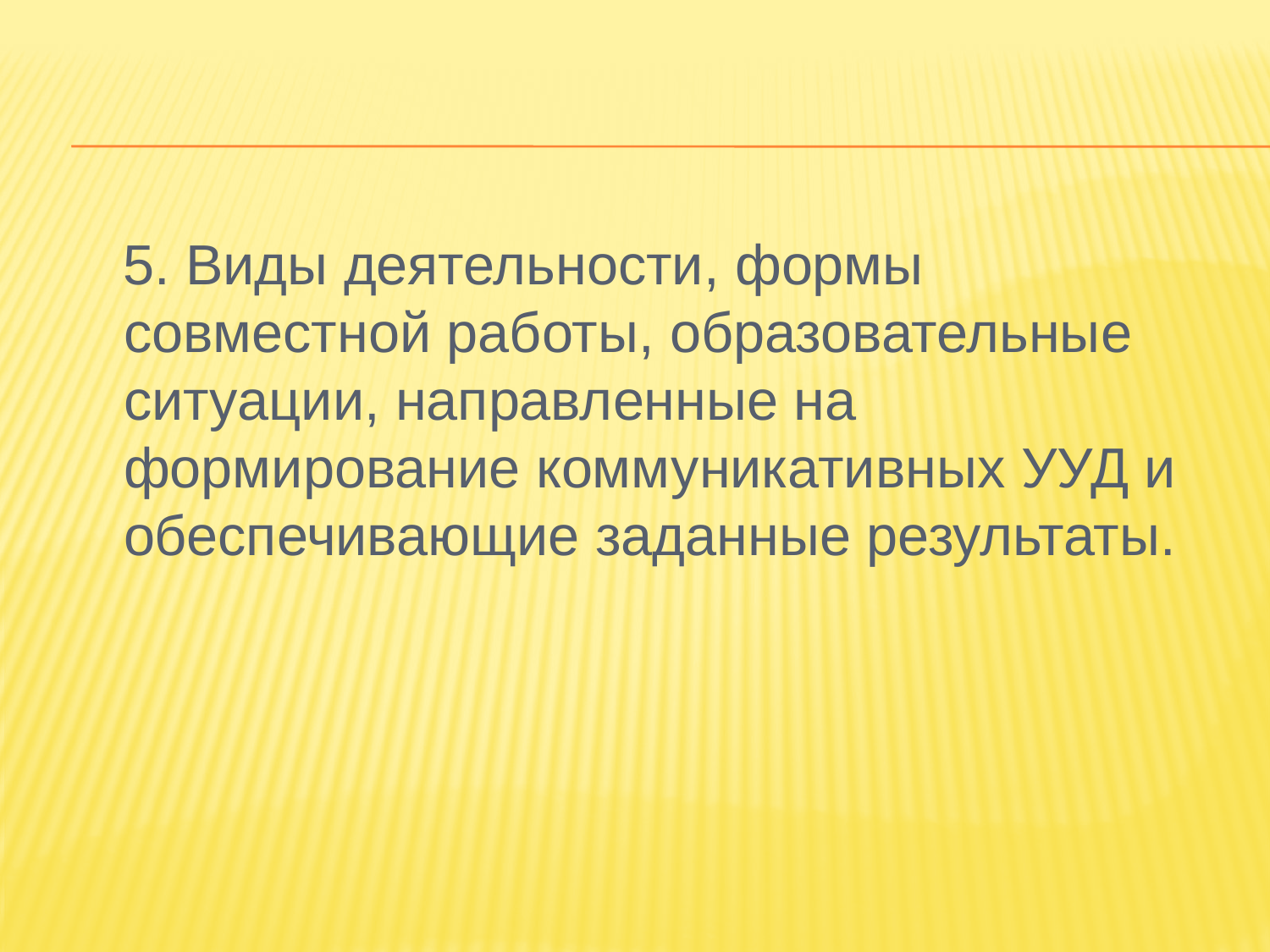

5. Виды деятельности, формы совместной работы, образовательные ситуации, направленные на формирование коммуникативных УУД и обеспечивающие заданные результаты.